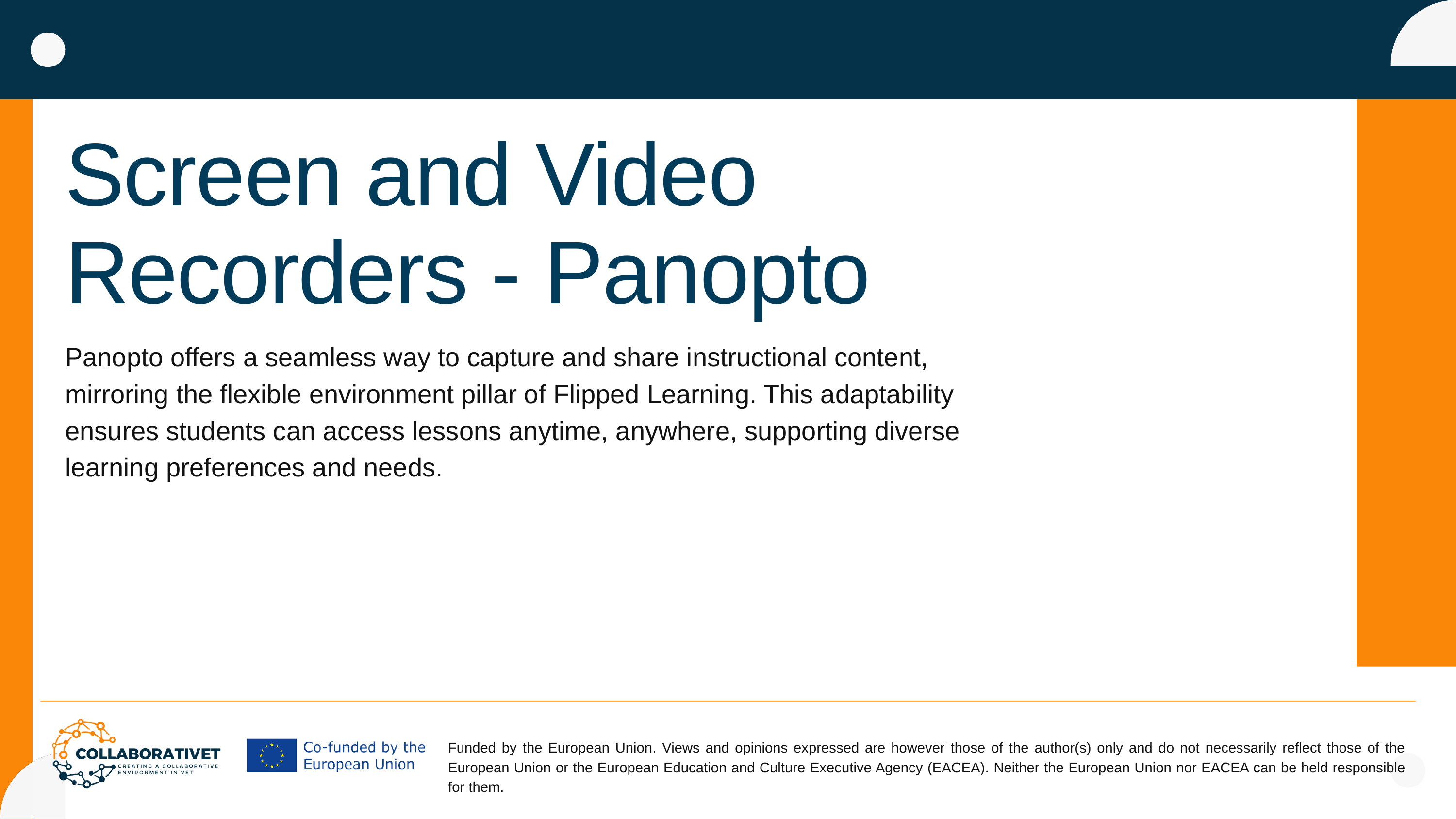

Screen and Video Recorders - Panopto
Panopto offers a seamless way to capture and share instructional content, mirroring the flexible environment pillar of Flipped Learning. This adaptability ensures students can access lessons anytime, anywhere, supporting diverse learning preferences and needs.

Funded by the European Union. Views and opinions expressed are however those of the author(s) only and do not necessarily reflect those of the European Union or the European Education and Culture Executive Agency (EACEA). Neither the European Union nor EACEA can be held responsible for them.